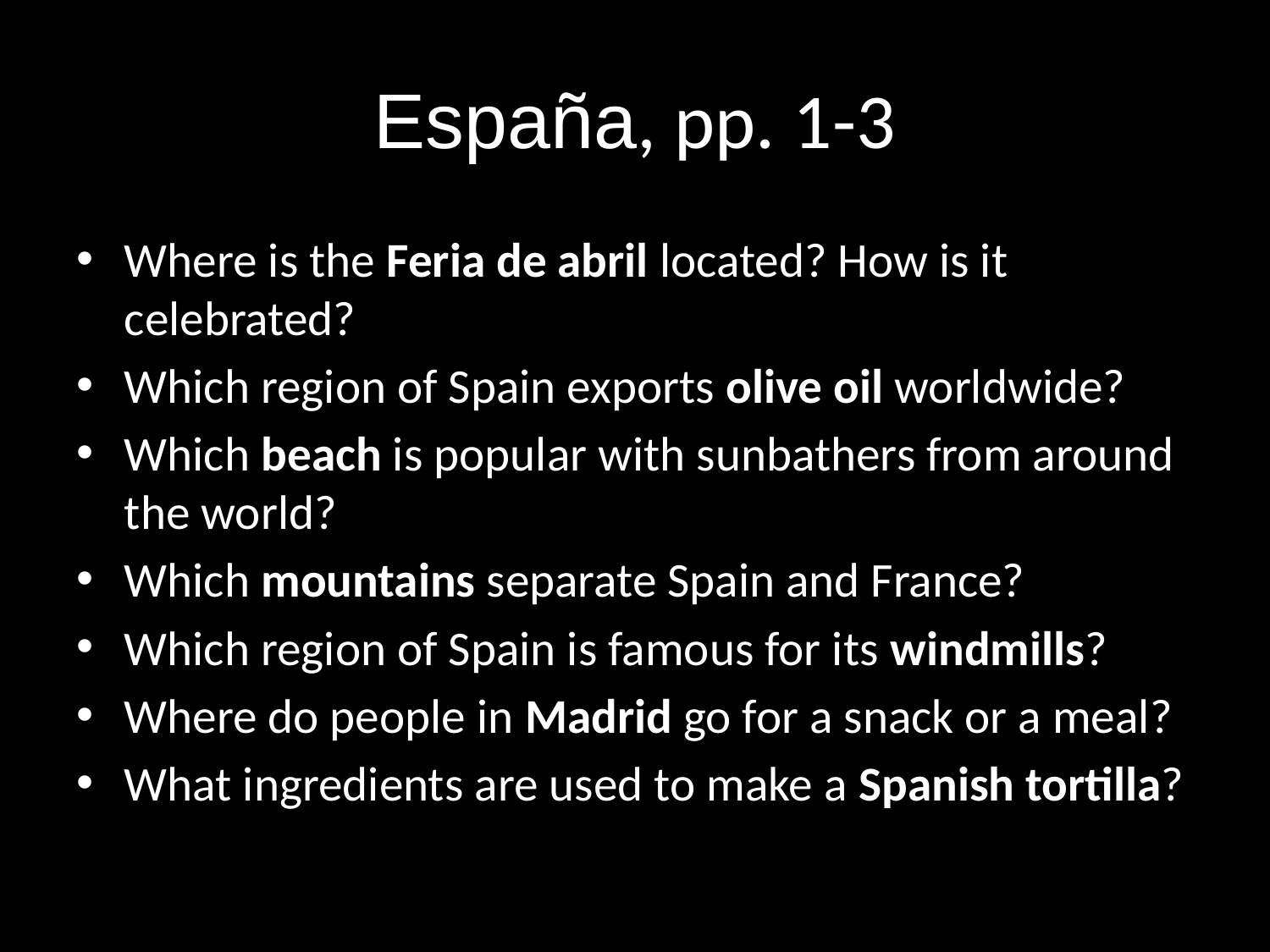

# España, pp. 1-3
Where is the Feria de abril located? How is it celebrated?
Which region of Spain exports olive oil worldwide?
Which beach is popular with sunbathers from around the world?
Which mountains separate Spain and France?
Which region of Spain is famous for its windmills?
Where do people in Madrid go for a snack or a meal?
What ingredients are used to make a Spanish tortilla?